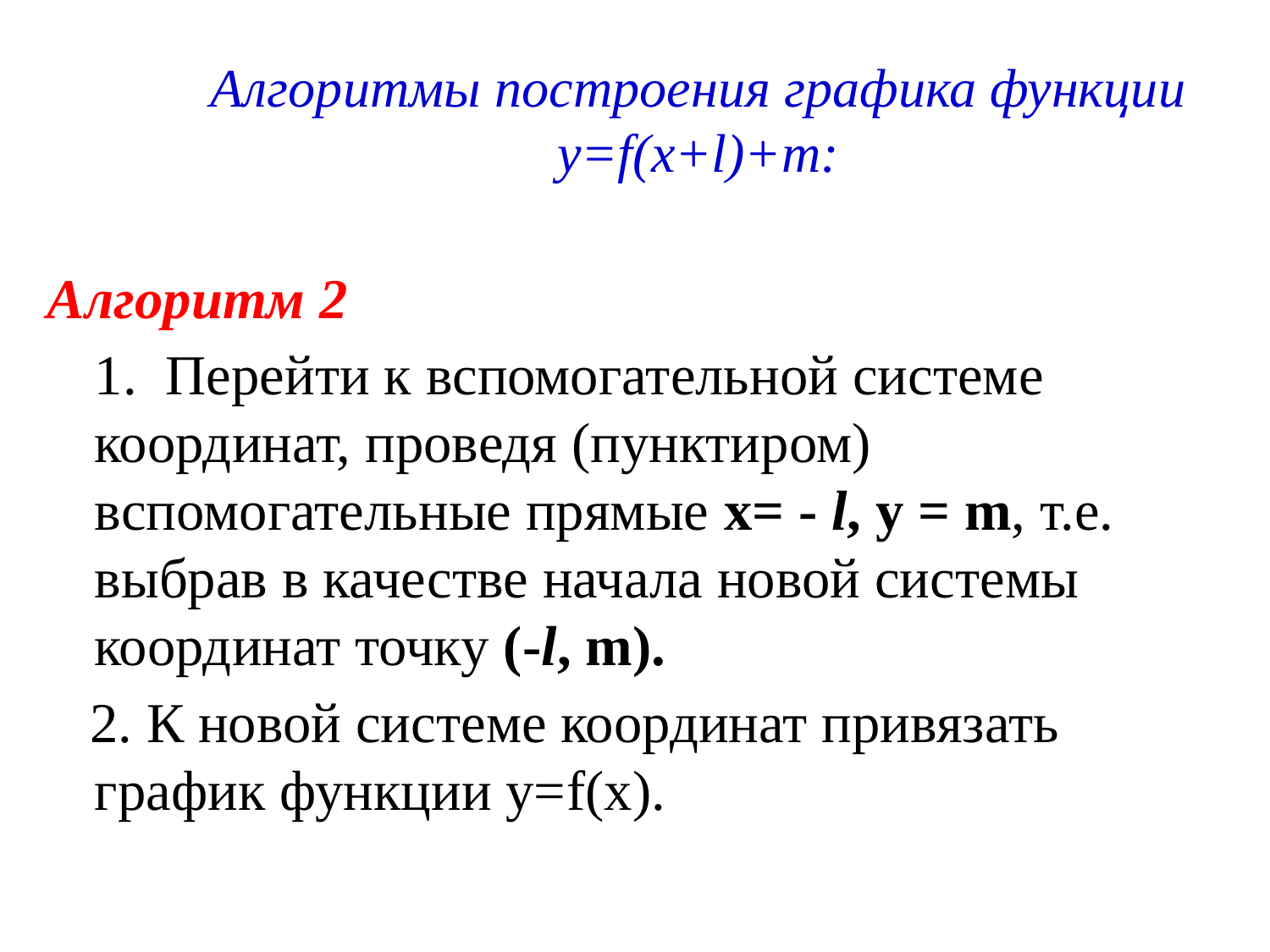

Алгоритмы построения графика функции y=f(x+l)+m:
Алгоритм 2
1.  Перейти к вспомогательной системе координат, проведя (пунктиром) вспомогательные прямые х= - l, у = m, т.е. выбрав в качестве начала новой системы координат точку (-l, m).
   2. К новой системе координат привязать график функции у=f(x).